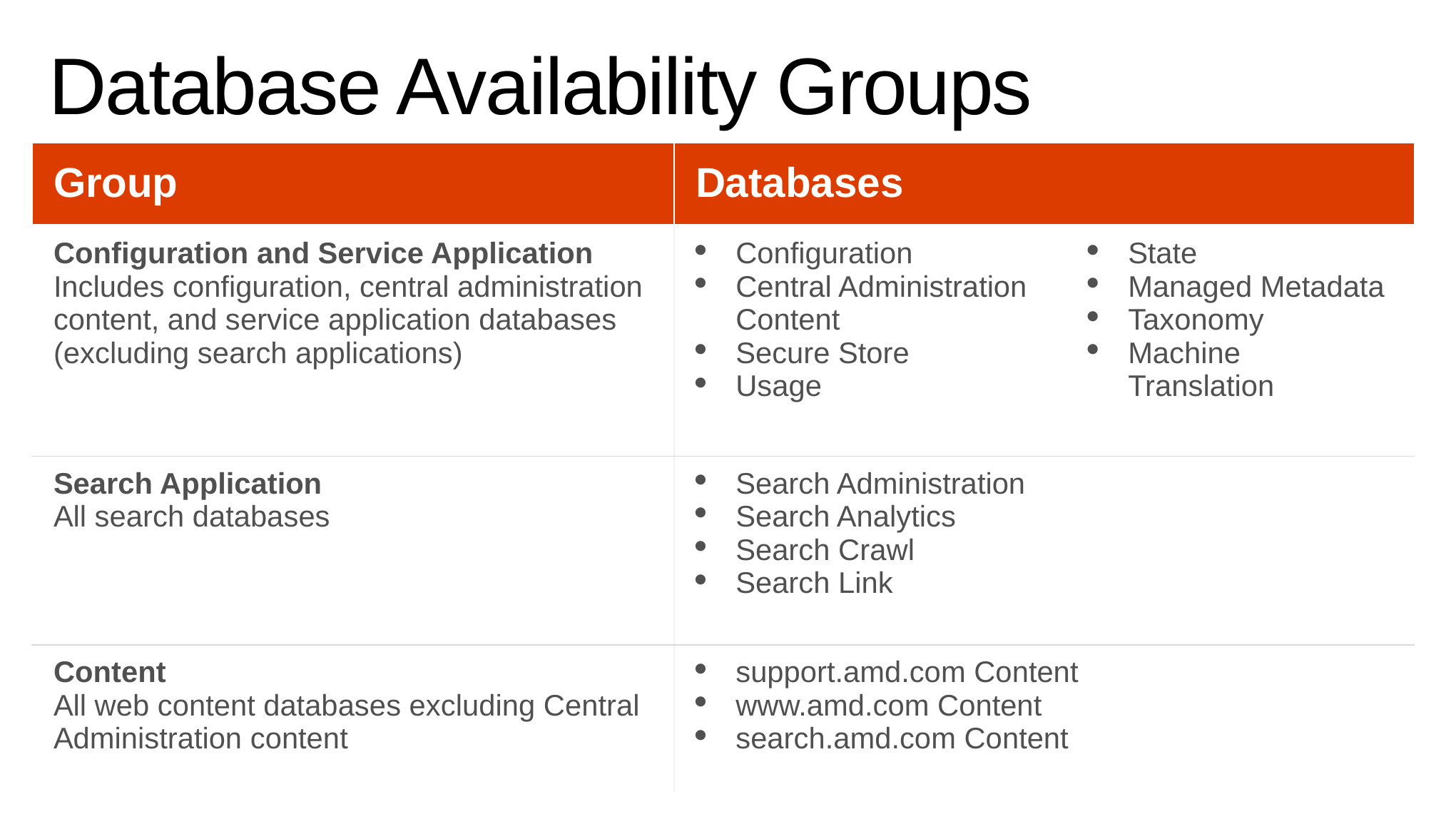

# Database Availability Groups
| Group | Databases |  |
| --- | --- | --- |
| Configuration and Service Application Includes configuration, central administration content, and service application databases (excluding search applications) | Configuration Central Administration Content Secure Store Usage | State Managed Metadata Taxonomy Machine Translation |
| Search Application All search databases | Search Administration Search Analytics Search Crawl Search Link |  |
| Content All web content databases excluding Central Administration content | support.amd.com Content www.amd.com Content search.amd.com Content |  |